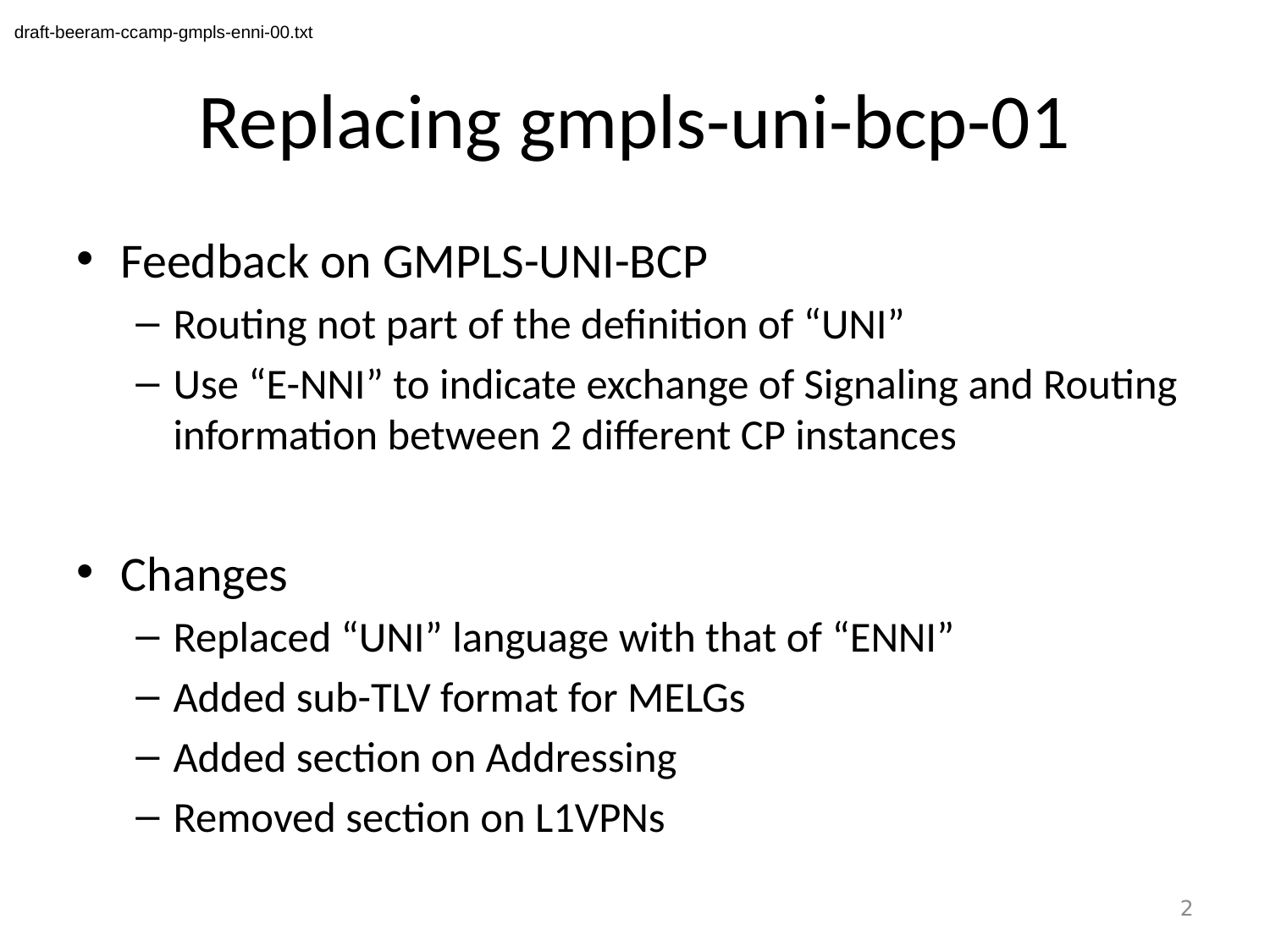

draft-beeram-ccamp-gmpls-enni-00.txt
# Replacing gmpls-uni-bcp-01
Feedback on GMPLS-UNI-BCP
Routing not part of the definition of “UNI”
Use “E-NNI” to indicate exchange of Signaling and Routing  information between 2 different CP instances

Changes
Replaced “UNI” language with that of “ENNI”
Added sub-TLV format for MELGs
Added section on Addressing
Removed section on L1VPNs

2